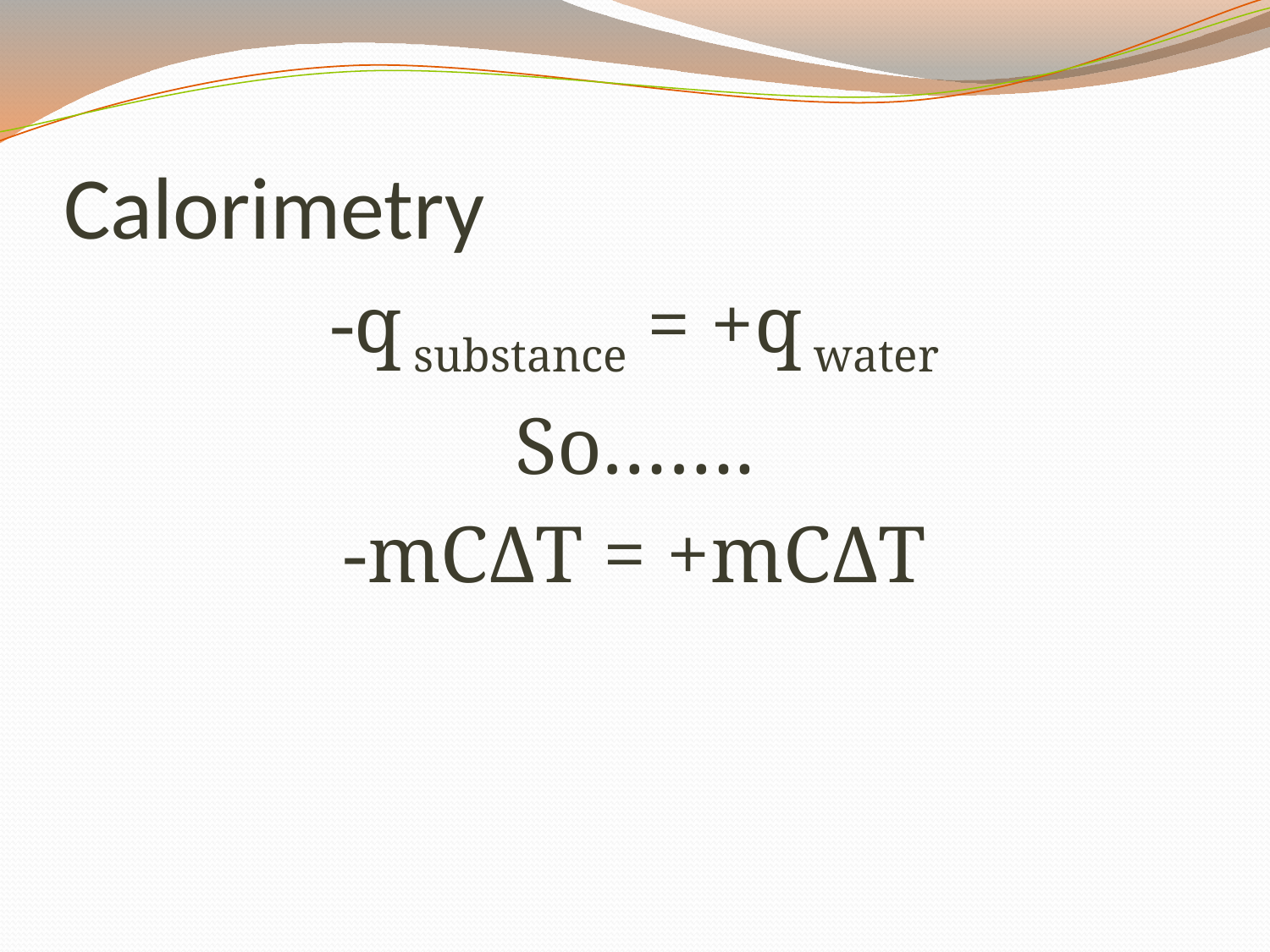

# Calorimetry
-q substance = +q water
So…….
-mCΔT = +mCΔT